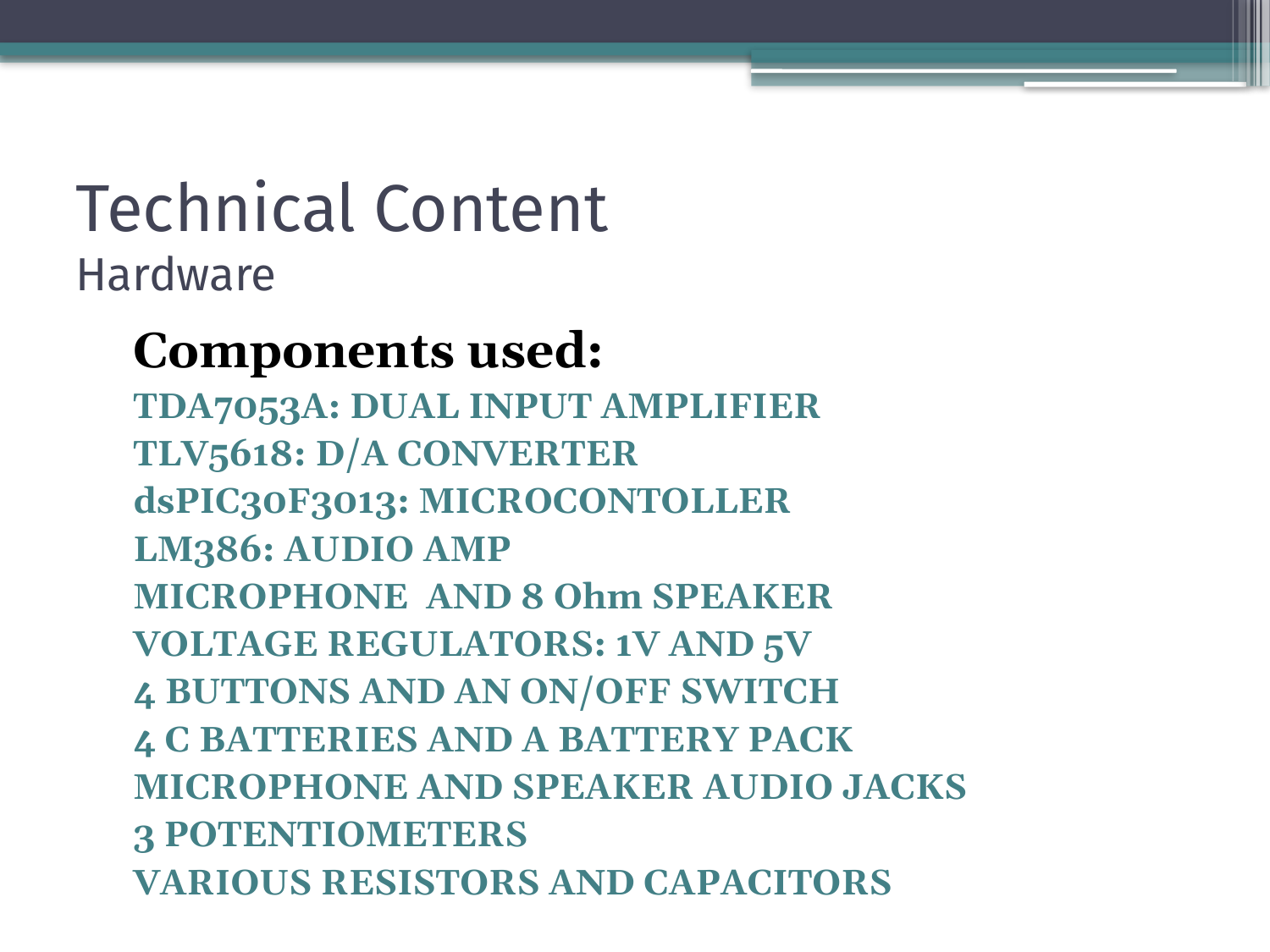

# Technical Content Hardware
Components used:
TDA7053A: DUAL INPUT AMPLIFIER
TLV5618: D/A CONVERTER
dsPIC30F3013: MICROCONTOLLER
LM386: AUDIO AMP
MICROPHONE  AND 8 Ohm SPEAKER
VOLTAGE REGULATORS: 1V AND 5V
4 BUTTONS AND AN ON/OFF SWITCH
4 C BATTERIES AND A BATTERY PACK
MICROPHONE AND SPEAKER AUDIO JACKS
3 POTENTIOMETERS
VARIOUS RESISTORS AND CAPACITORS